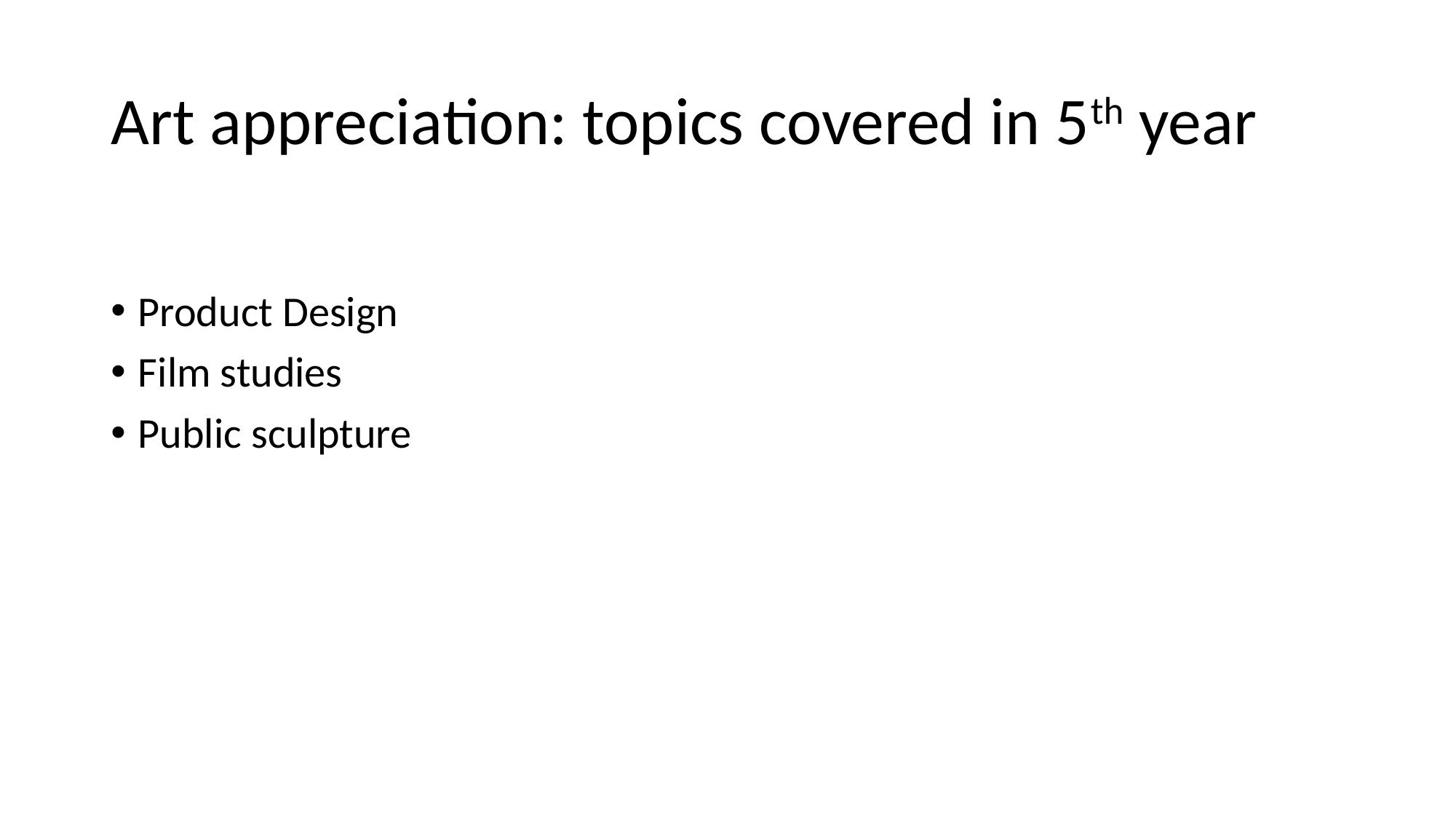

# Art appreciation: topics covered in 5th year

Product Design
Film studies
Public sculpture